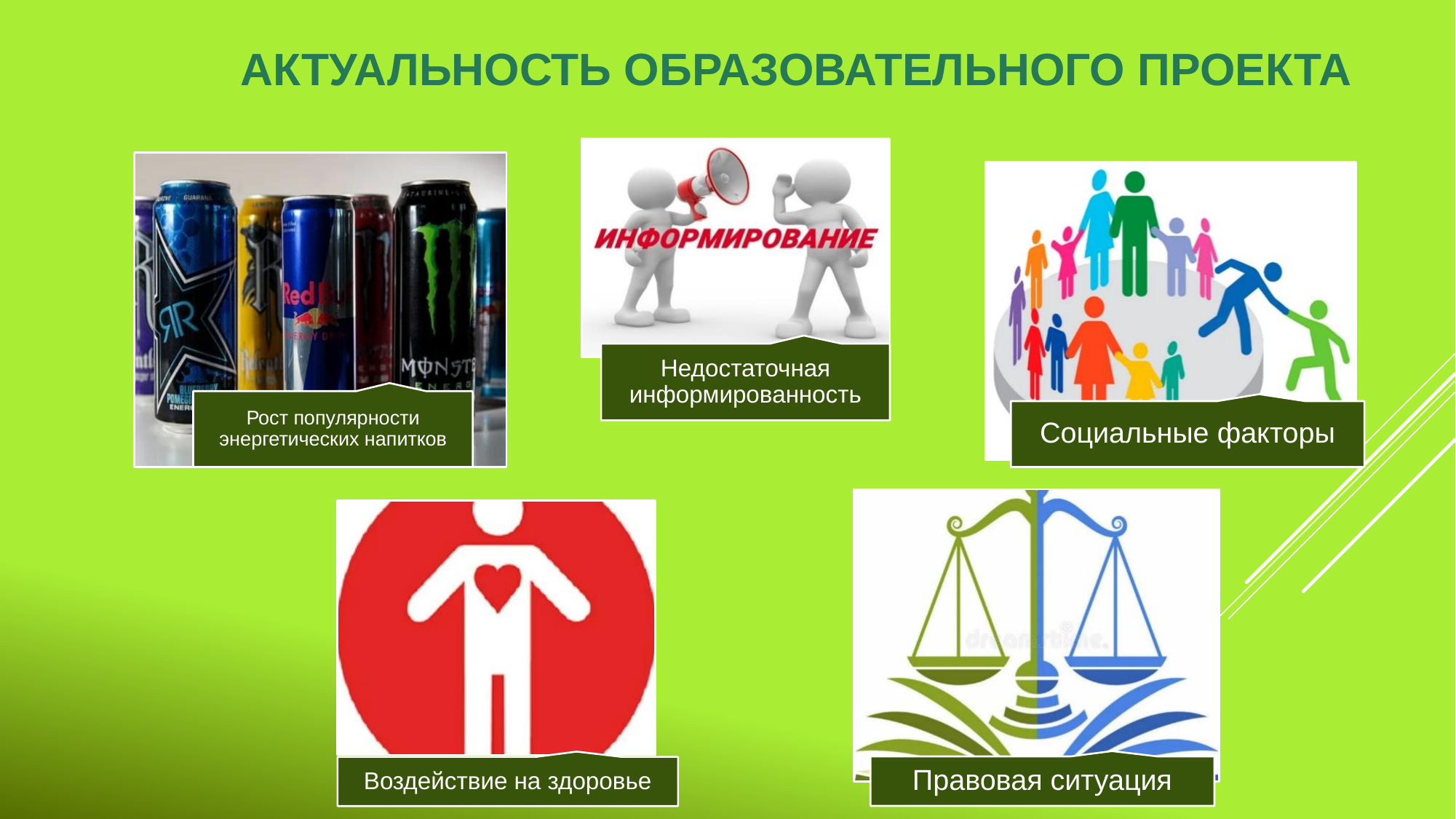

# Актуальность образовательного проекта
Недостаточная информированность
Социальные факторы
Рост популярности энергетических напитков

Правовая ситуация
Воздействие на здоровье